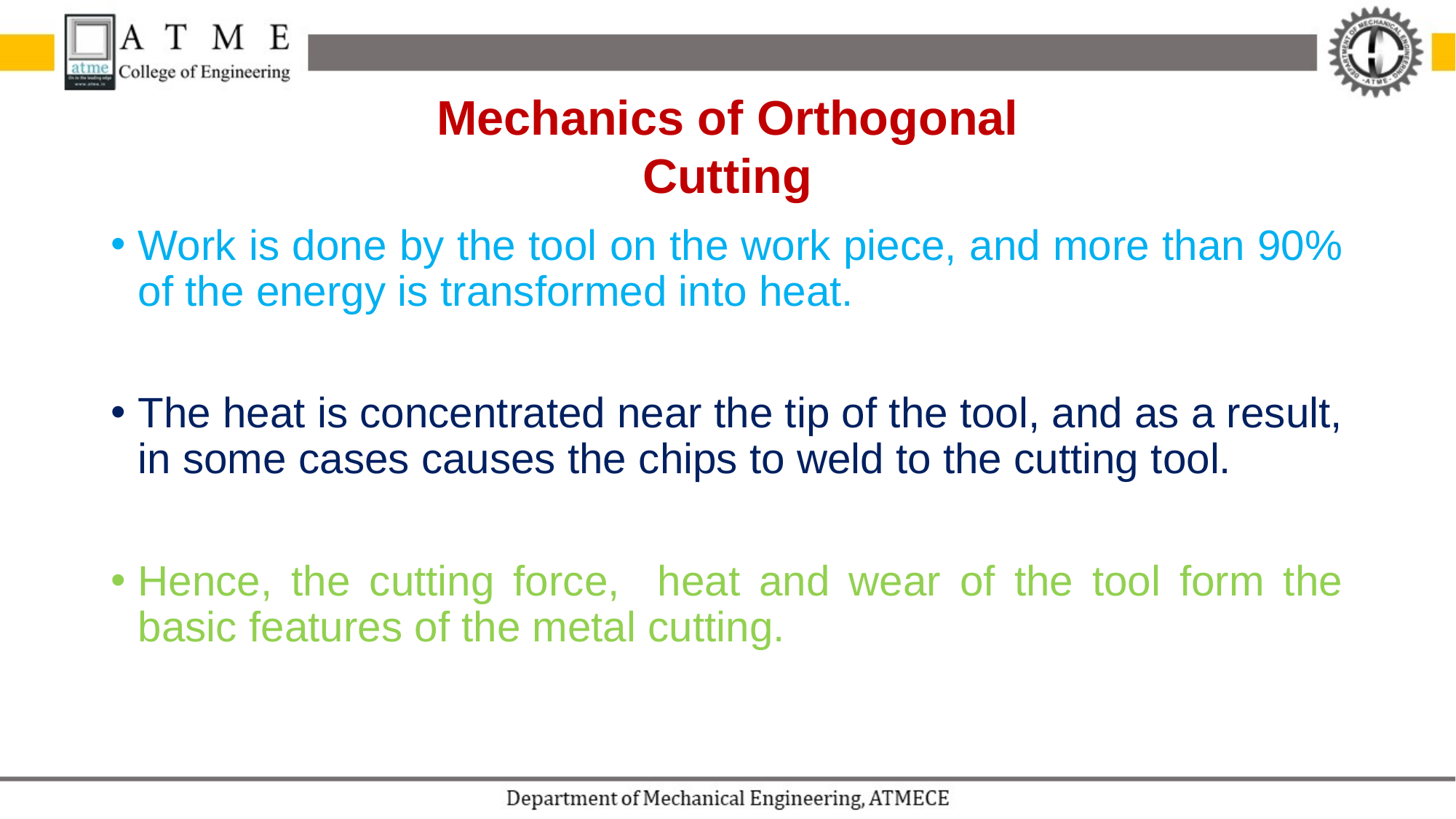

Mechanics of Orthogonal Cutting
Work is done by the tool on the work piece, and more than 90% of the energy is transformed into heat.

The heat is concentrated near the tip of the tool, and as a result, in some cases causes the chips to weld to the cutting tool.

Hence, the cutting force,  heat and wear of the tool form the basic features of the metal cutting.